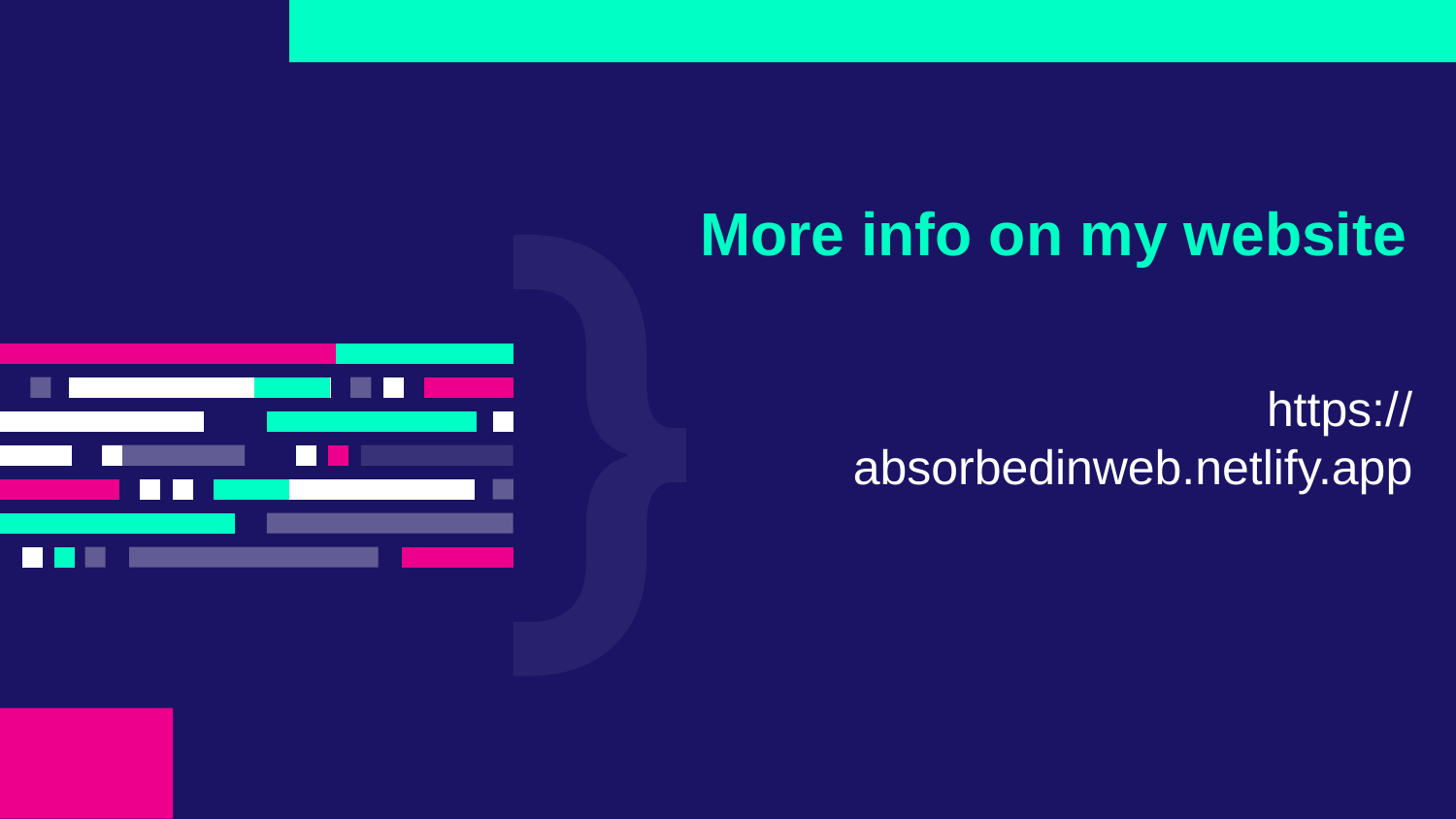

# More info on my website
https://absorbedinweb.netlify.app